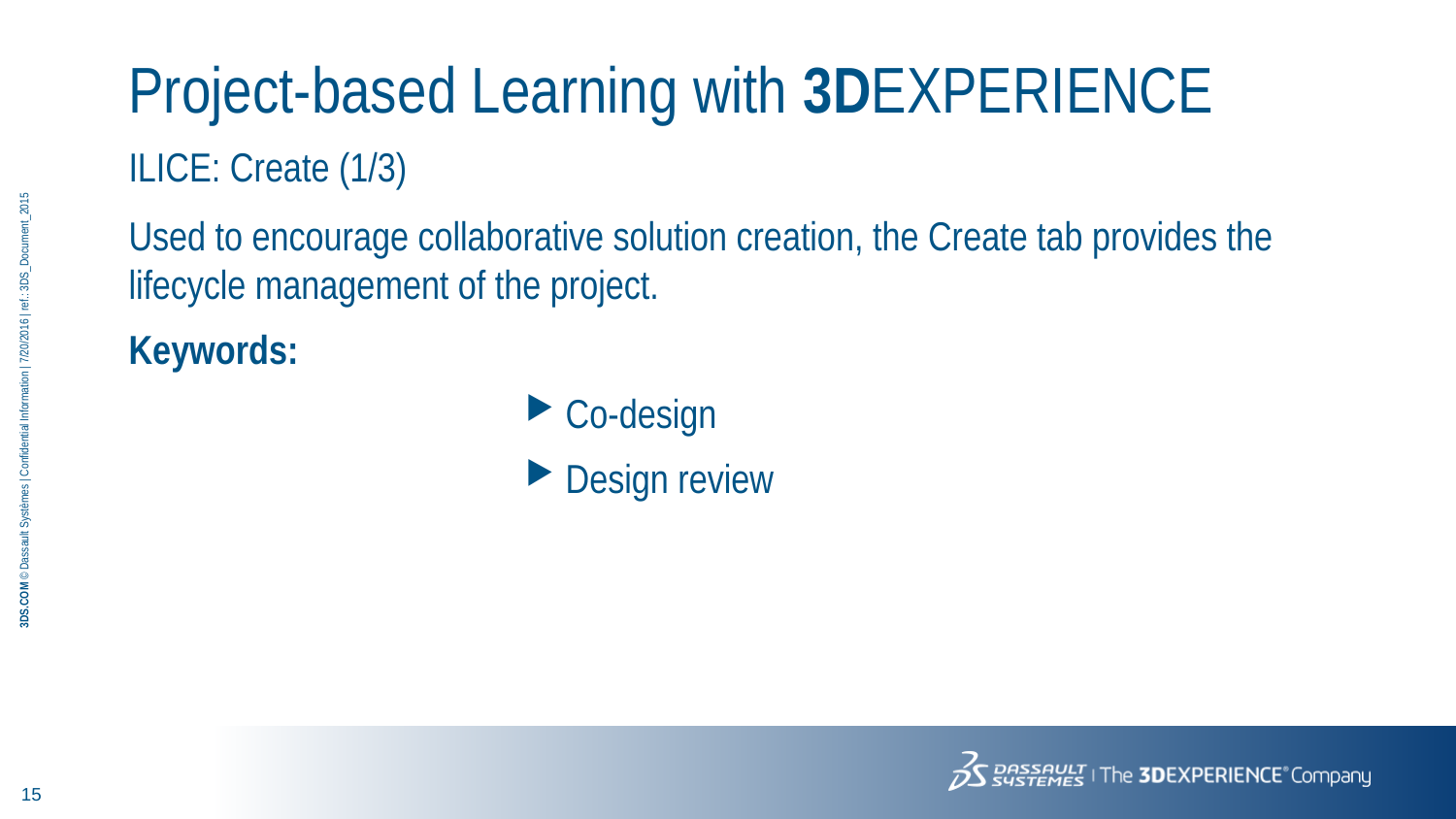

# Project-based Learning with 3DEXPERIENCE
ILICE: Create (1/3)
Used to encourage collaborative solution creation, the Create tab provides the lifecycle management of the project.
Keywords:
Co-design
Design review